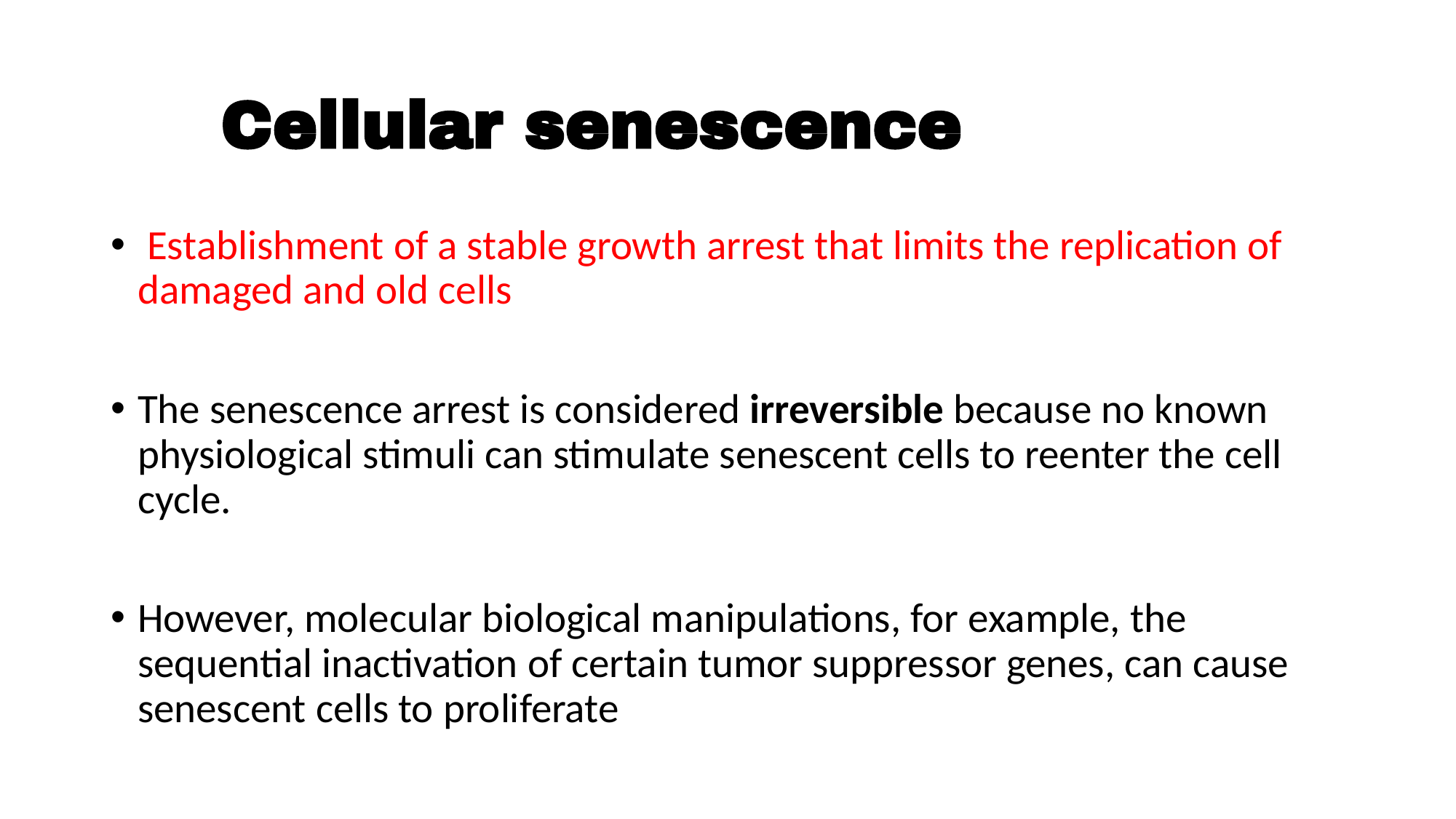

# Cellular senescence
 Establishment of a stable growth arrest that limits the replication of damaged and old cells

The senescence arrest is considered irreversible because no known physiological stimuli can stimulate senescent cells to reenter the cell cycle.

However, molecular biological manipulations, for example, the sequential inactivation of certain tumor suppressor genes, can cause senescent cells to proliferate